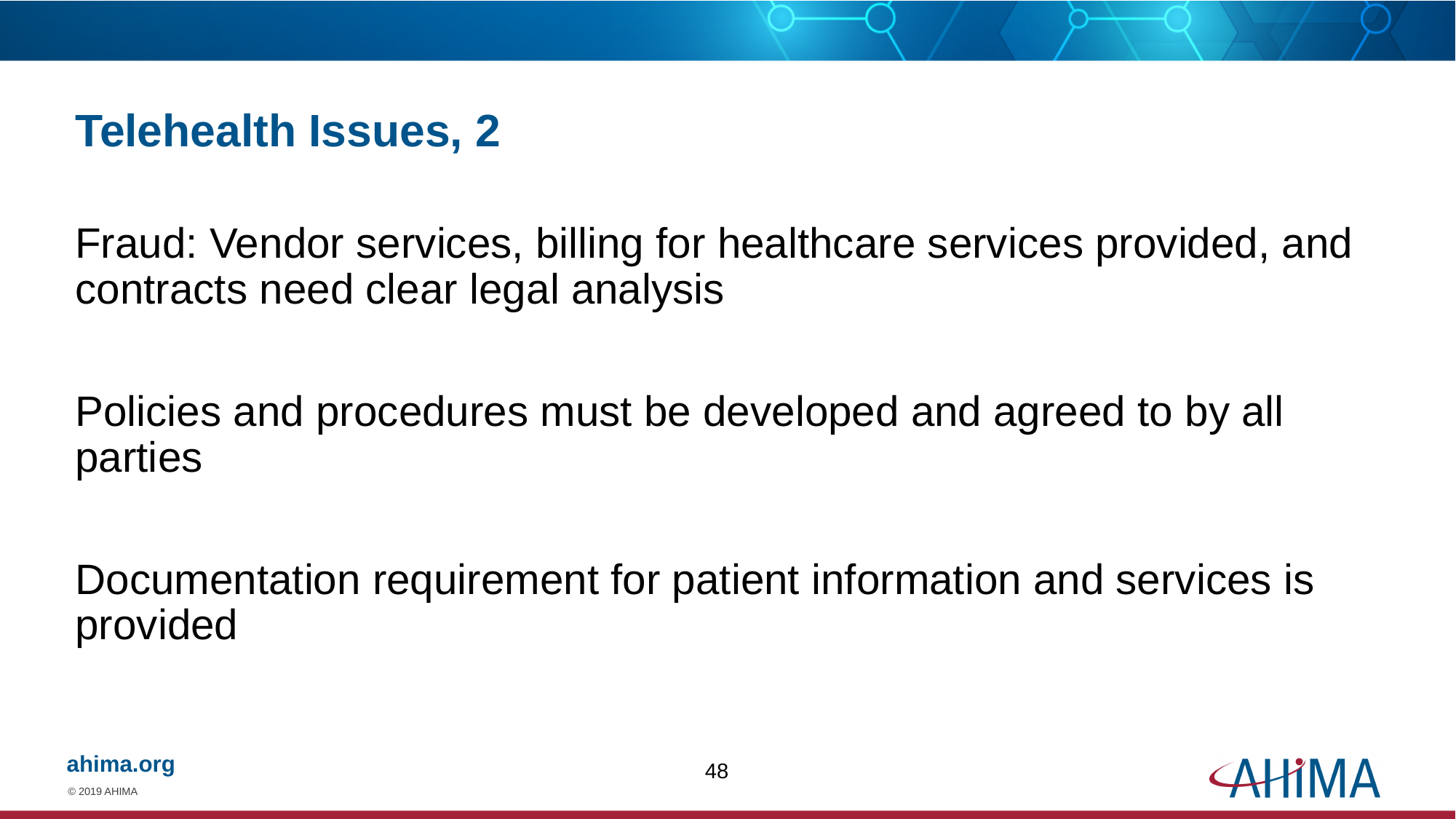

# Telehealth Issues, 2
Fraud: Vendor services, billing for healthcare services provided, and contracts need clear legal analysis

Policies and procedures must be developed and agreed to by all parties

Documentation requirement for patient information and services is provided